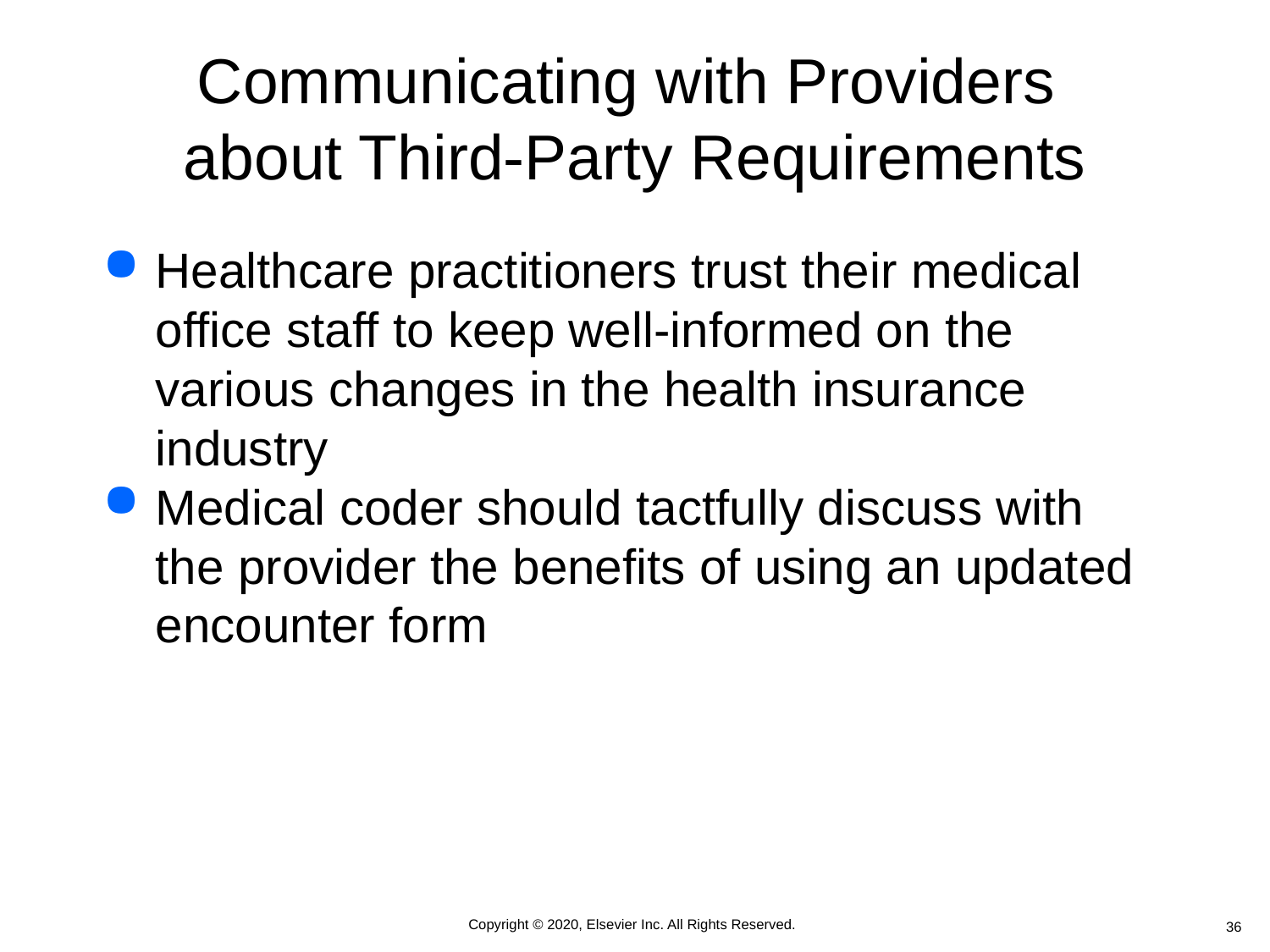

# Communicating with Providers about Third-Party Requirements
Healthcare practitioners trust their medical office staff to keep well-informed on the various changes in the health insurance industry
Medical coder should tactfully discuss with the provider the benefits of using an updated encounter form